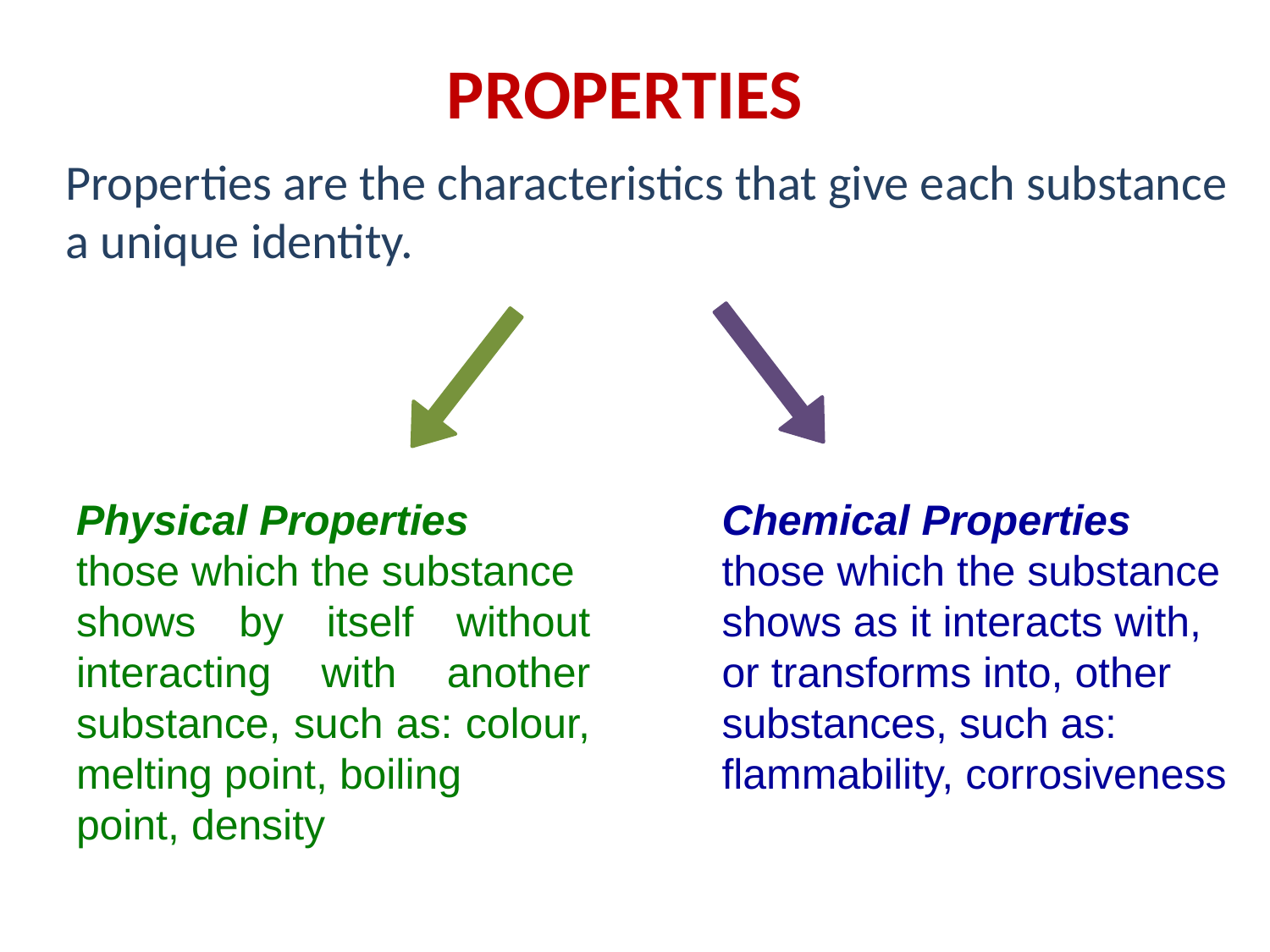

Properties
Properties are the characteristics that give each substance a unique identity.

Physical Properties
those which the substance
shows by itself without interacting with another substance, such as: colour, melting point, boiling
point, density
Chemical Properties
those which the substance shows as it interacts with, or transforms into, other substances, such as: flammability, corrosiveness